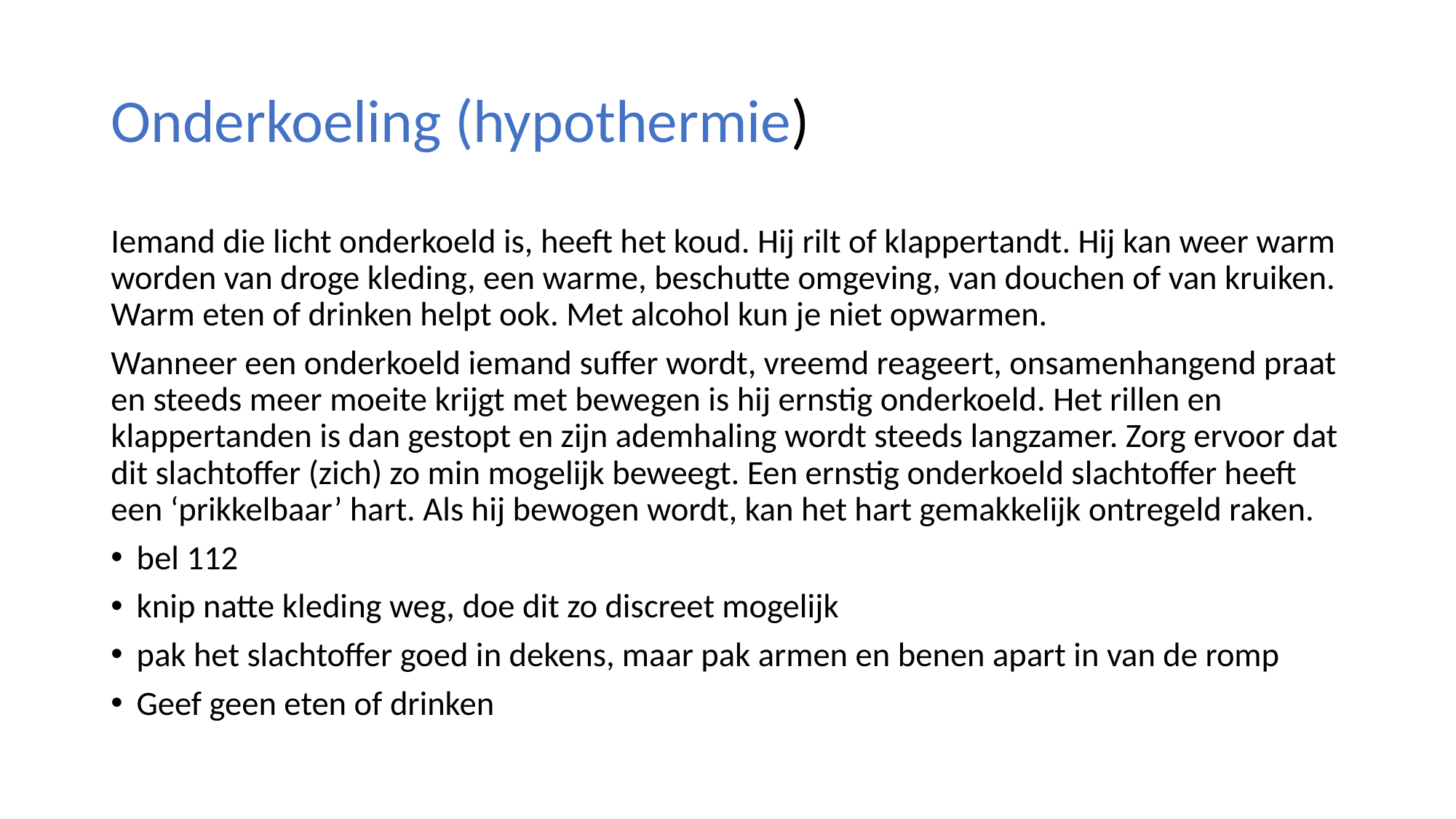

# Onderkoeling (hypothermie)
Iemand die licht onderkoeld is, heeft het koud. Hij rilt of klappertandt. Hij kan weer warm worden van droge kleding, een warme, beschutte omgeving, van douchen of van kruiken. Warm eten of drinken helpt ook. Met alcohol kun je niet opwarmen.
Wanneer een onderkoeld iemand suffer wordt, vreemd reageert, onsamenhangend praat en steeds meer moeite krijgt met bewegen is hij ernstig onderkoeld. Het rillen en klappertanden is dan gestopt en zijn ademhaling wordt steeds langzamer. Zorg ervoor dat dit slachtoffer (zich) zo min mogelijk beweegt. Een ernstig onderkoeld slachtoffer heeft een ‘prikkelbaar’ hart. Als hij bewogen wordt, kan het hart gemakkelijk ontregeld raken.
bel 112
knip natte kleding weg, doe dit zo discreet mogelijk
pak het slachtoffer goed in dekens, maar pak armen en benen apart in van de romp
Geef geen eten of drinken